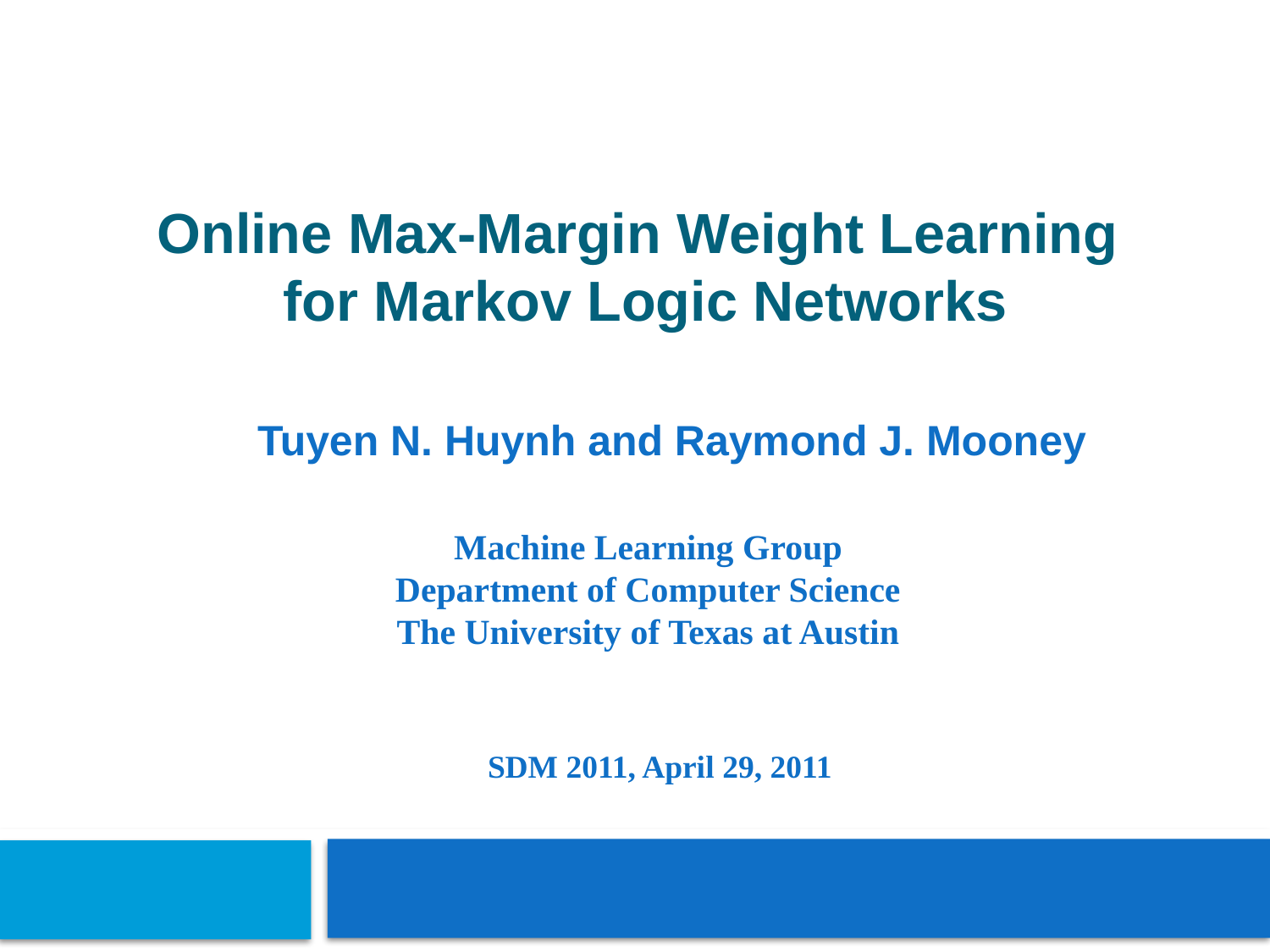

# Online Max-Margin Weight Learning for Markov Logic Networks
Tuyen N. Huynh and Raymond J. Mooney
Machine Learning Group
Department of Computer Science
The University of Texas at Austin
SDM 2011, April 29, 2011